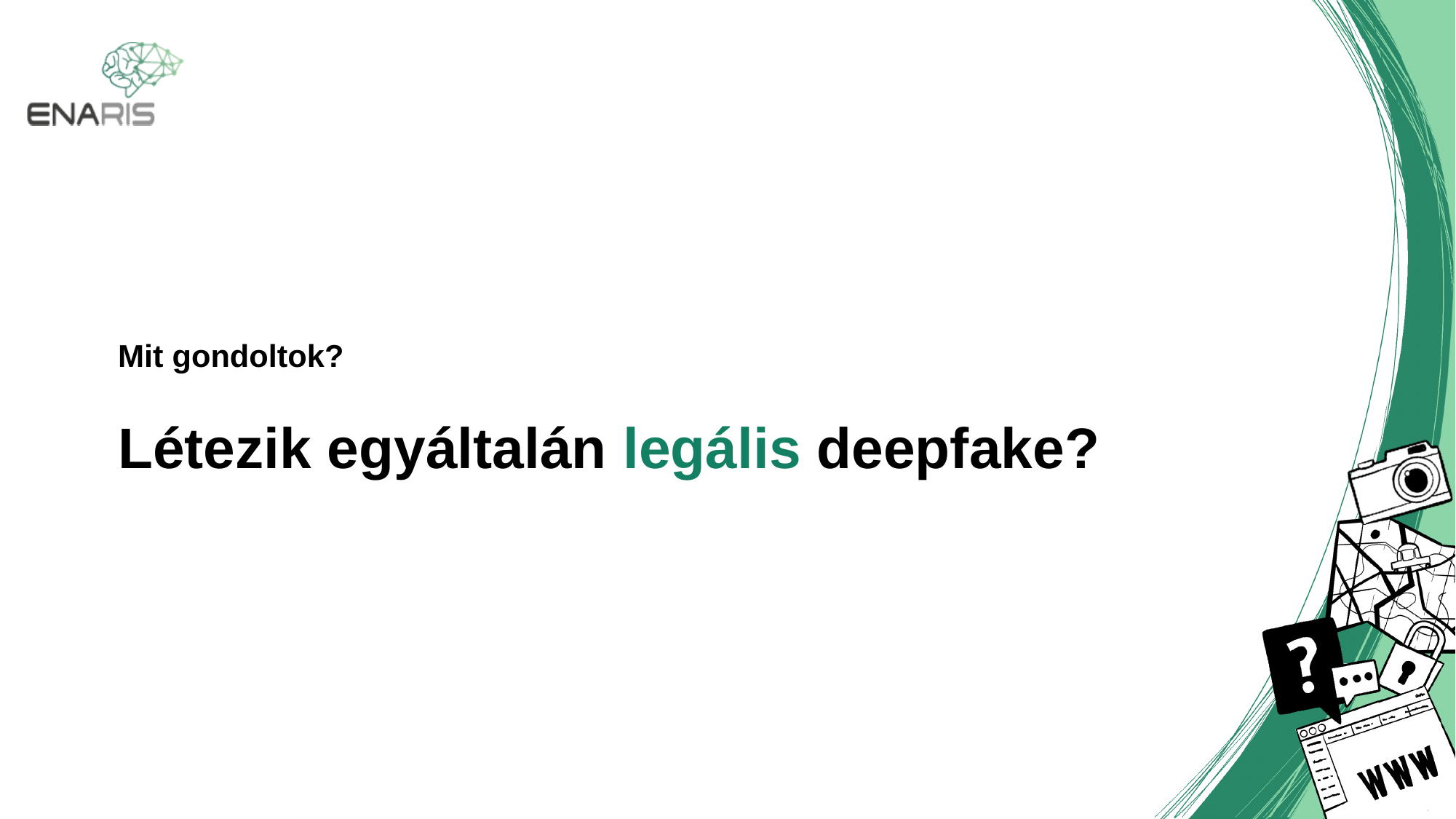

# Mit gondoltok? Létezik egyáltalán legális deepfake?